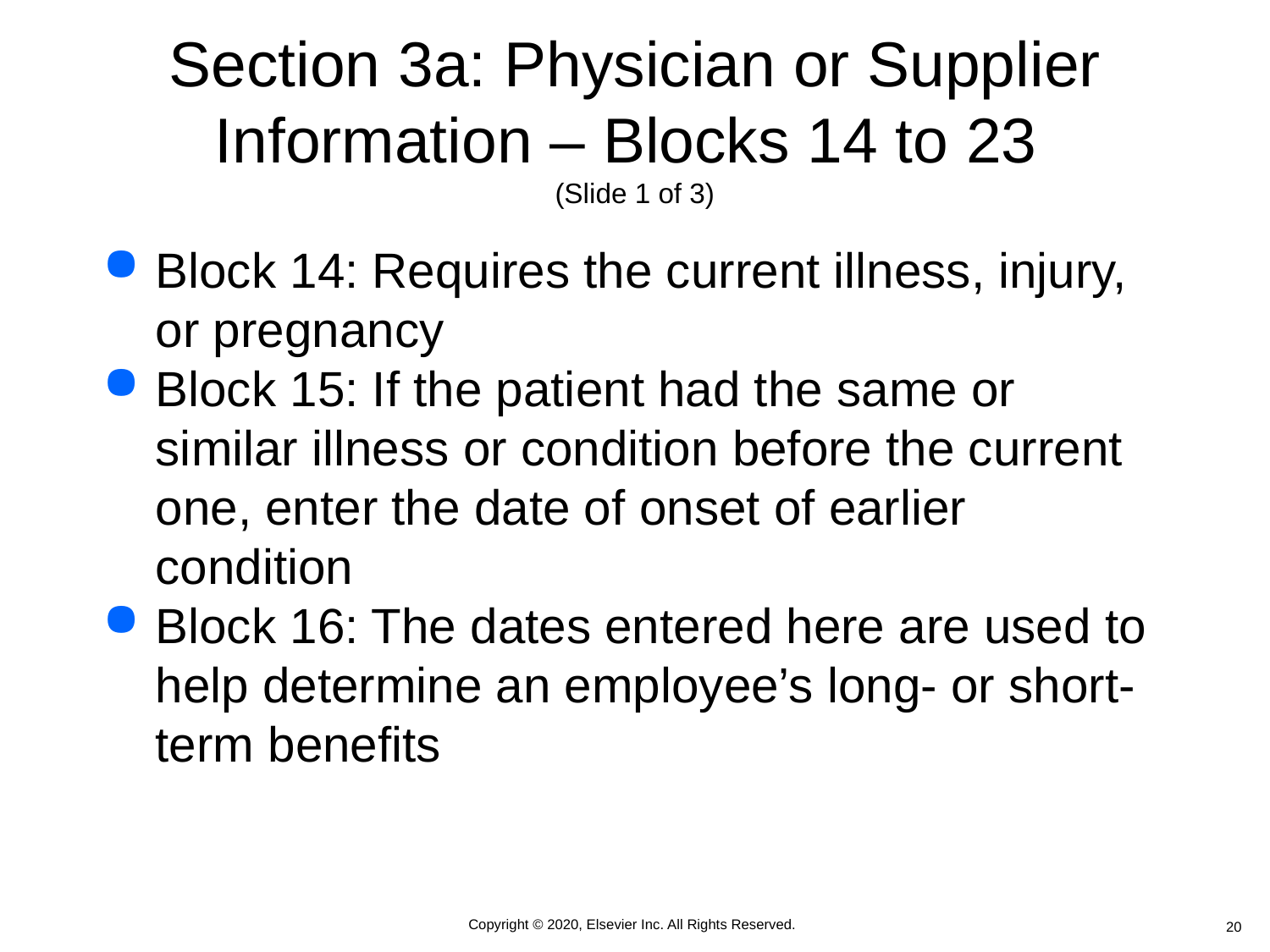

# Section 3a: Physician or Supplier Information – Blocks 14 to 23 (Slide 1 of 3)
Block 14: Requires the current illness, injury, or pregnancy
Block 15: If the patient had the same or similar illness or condition before the current one, enter the date of onset of earlier condition
Block 16: The dates entered here are used to help determine an employee’s long- or short-term benefits